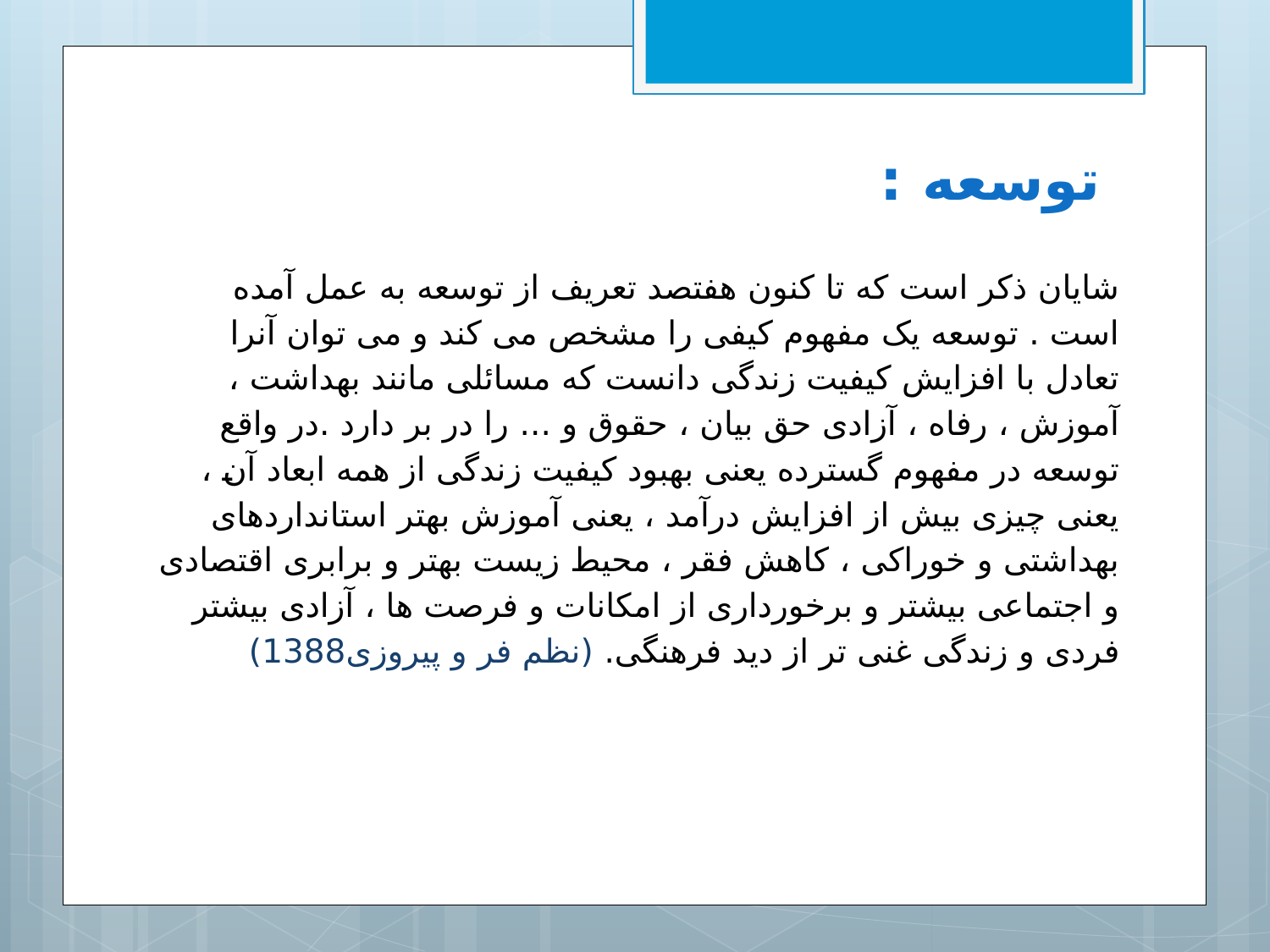

# توسعه :
شایان ذکر است که تا کنون هفتصد تعریف از توسعه به عمل آمده است . توسعه یک مفهوم کیفی را مشخص می کند و می توان آنرا تعادل با افزایش کیفیت زندگی دانست که مسائلی مانند بهداشت ، آموزش ، رفاه ، آزادی حق بیان ، حقوق و ... را در بر دارد .در واقع توسعه در مفهوم گسترده یعنی بهبود کیفیت زندگی از همه ابعاد آن ، یعنی چیزی بیش از افزایش درآمد ، یعنی آموزش بهتر استانداردهای بهداشتی و خوراکی ، کاهش فقر ، محیط زیست بهتر و برابری اقتصادی و اجتماعی بیشتر و برخورداری از امکانات و فرصت ها ، آزادی بیشتر فردی و زندگی غنی تر از دید فرهنگی. (نظم فر و پیروزی1388)